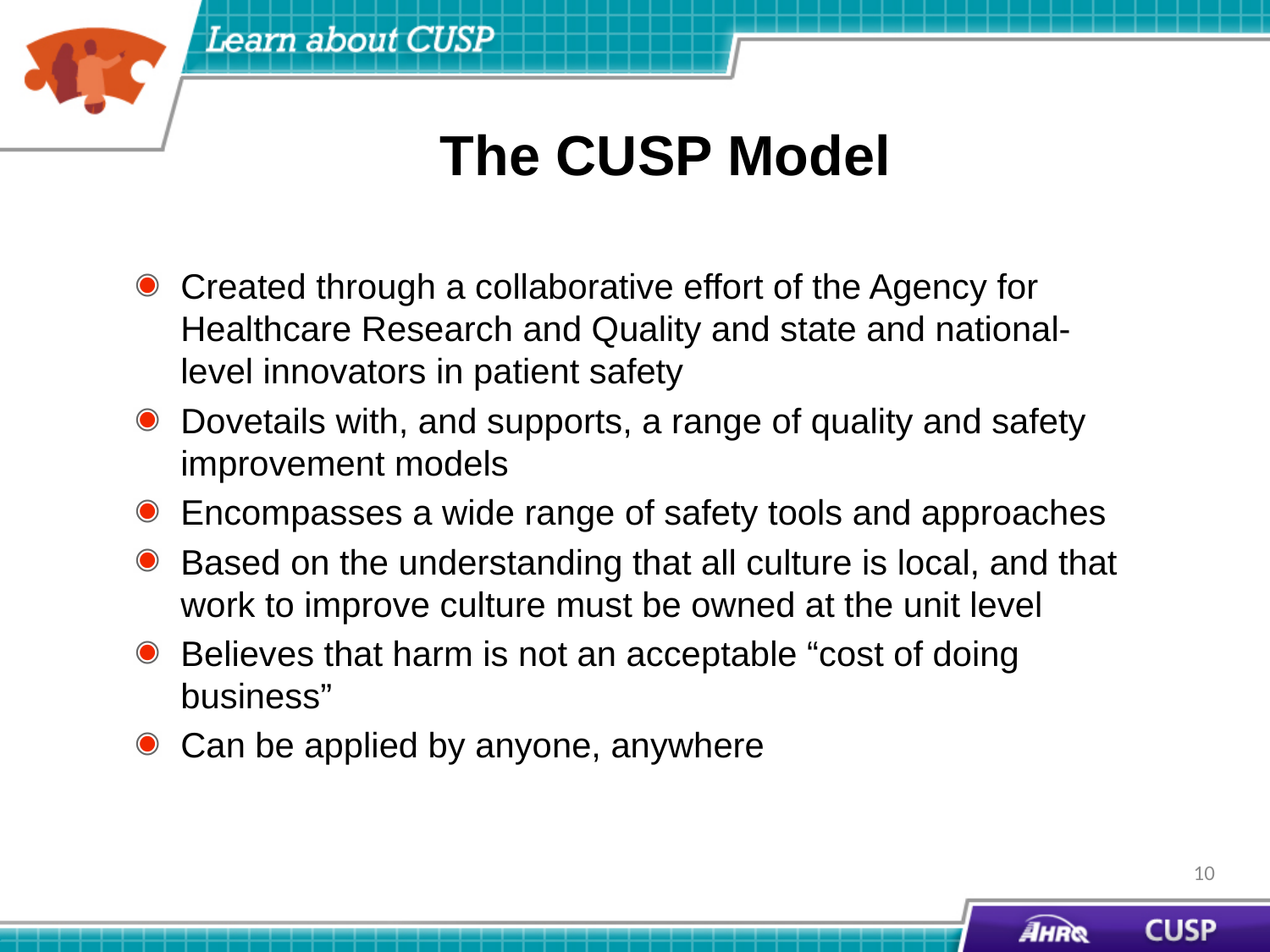

# The CUSP Model
Created through a collaborative effort of the Agency for Healthcare Research and Quality and state and national-level innovators in patient safety
Dovetails with, and supports, a range of quality and safety improvement models
Encompasses a wide range of safety tools and approaches
Based on the understanding that all culture is local, and that work to improve culture must be owned at the unit level
Believes that harm is not an acceptable “cost of doing business”
Can be applied by anyone, anywhere
10